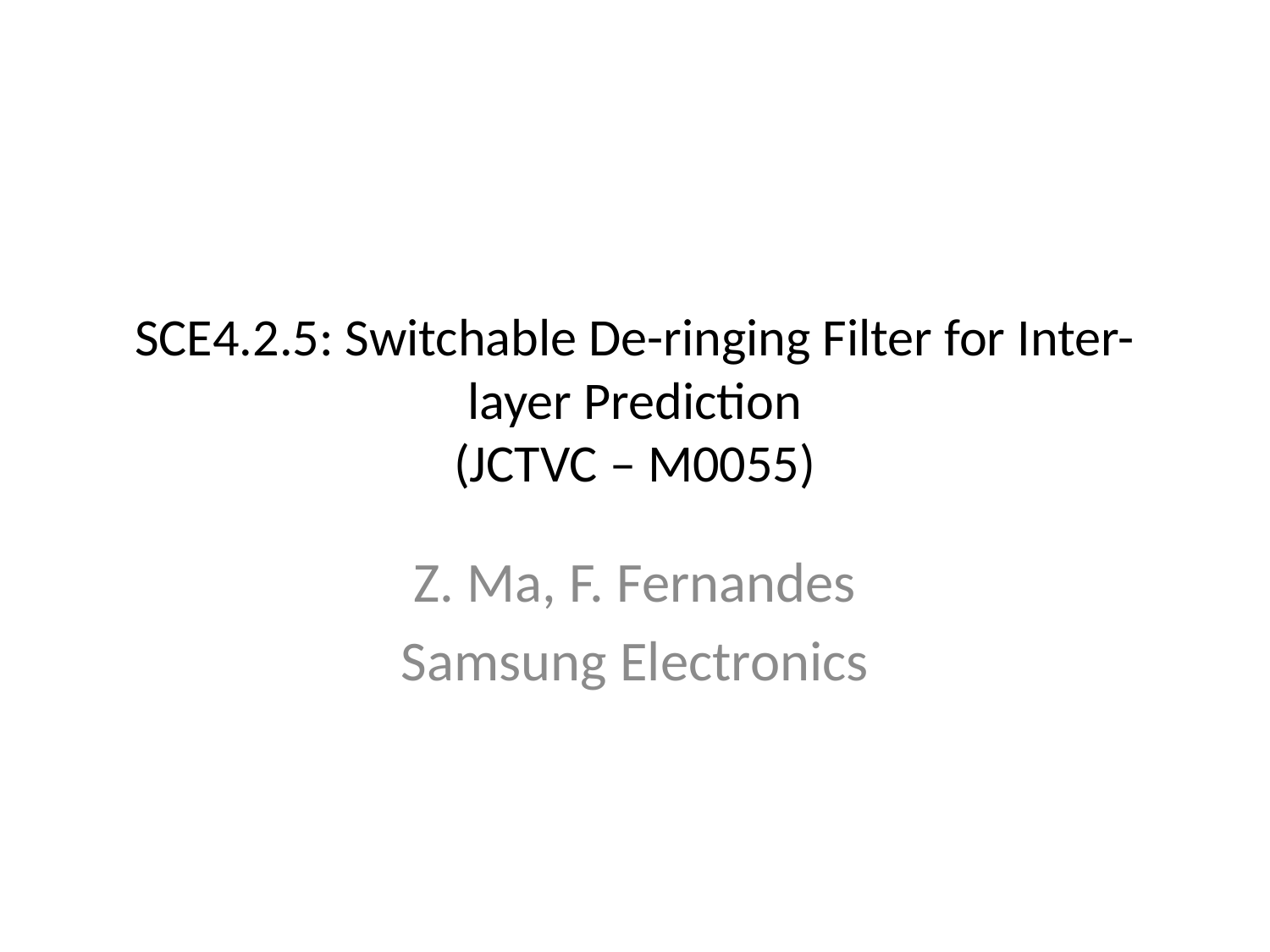

# SCE4.2.5: Switchable De-ringing Filter for Inter-layer Prediction (JCTVC – M0055)
Z. Ma, F. Fernandes
Samsung Electronics